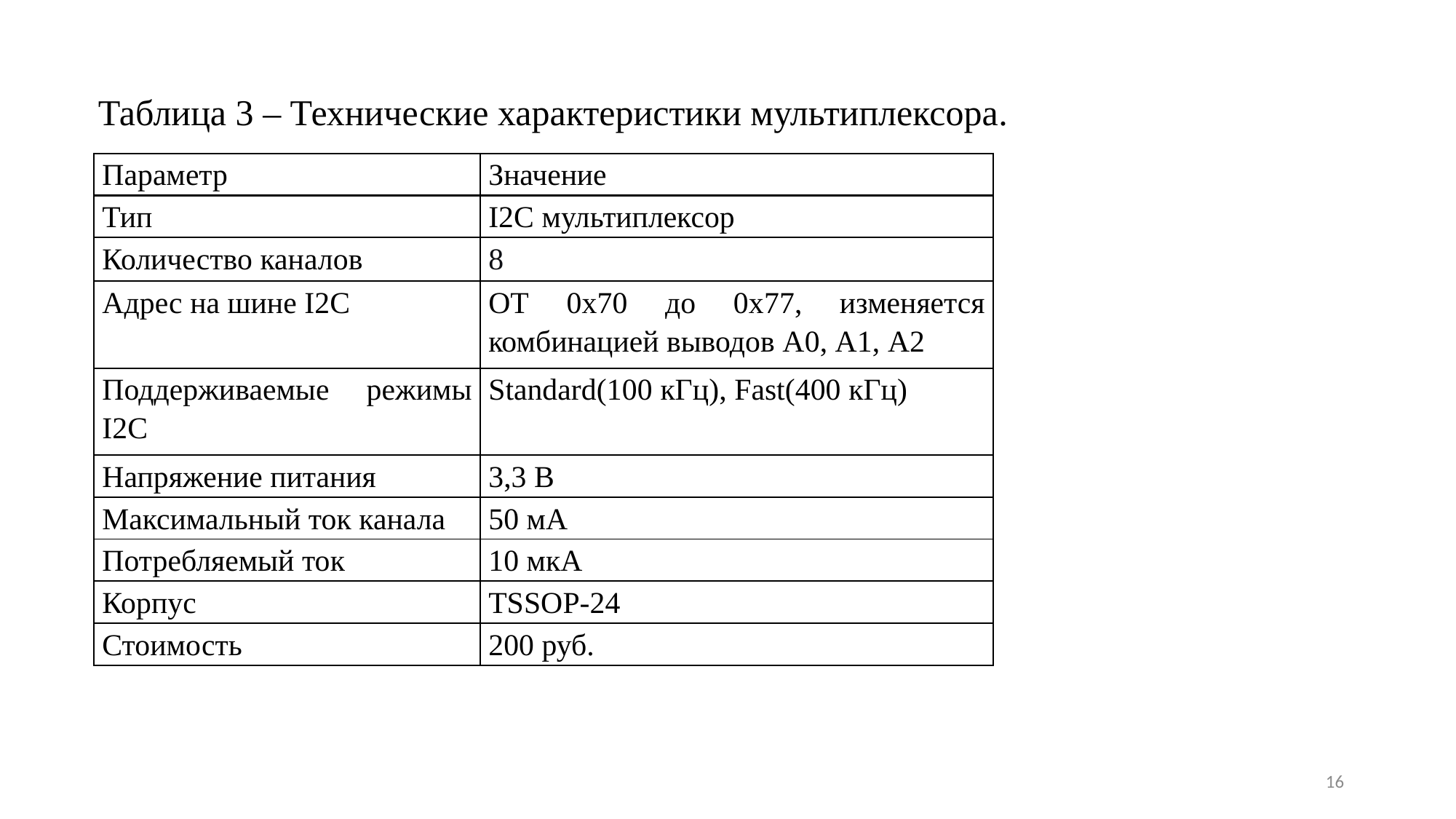

Таблица 3 – Технические характеристики мультиплексора.
| Параметр | Значение |
| --- | --- |
| Тип | I2C мультиплексор |
| Количество каналов | 8 |
| Адрес на шине I2C | ОТ 0x70 до 0x77, изменяется комбинацией выводов A0, A1, A2 |
| Поддерживаемые режимы I2C | Standard(100 кГц), Fast(400 кГц) |
| Напряжение питания | 3,3 В |
| Максимальный ток канала | 50 мА |
| Потребляемый ток | 10 мкА |
| Корпус | TSSOP-24 |
| Стоимость | 200 руб. |
16